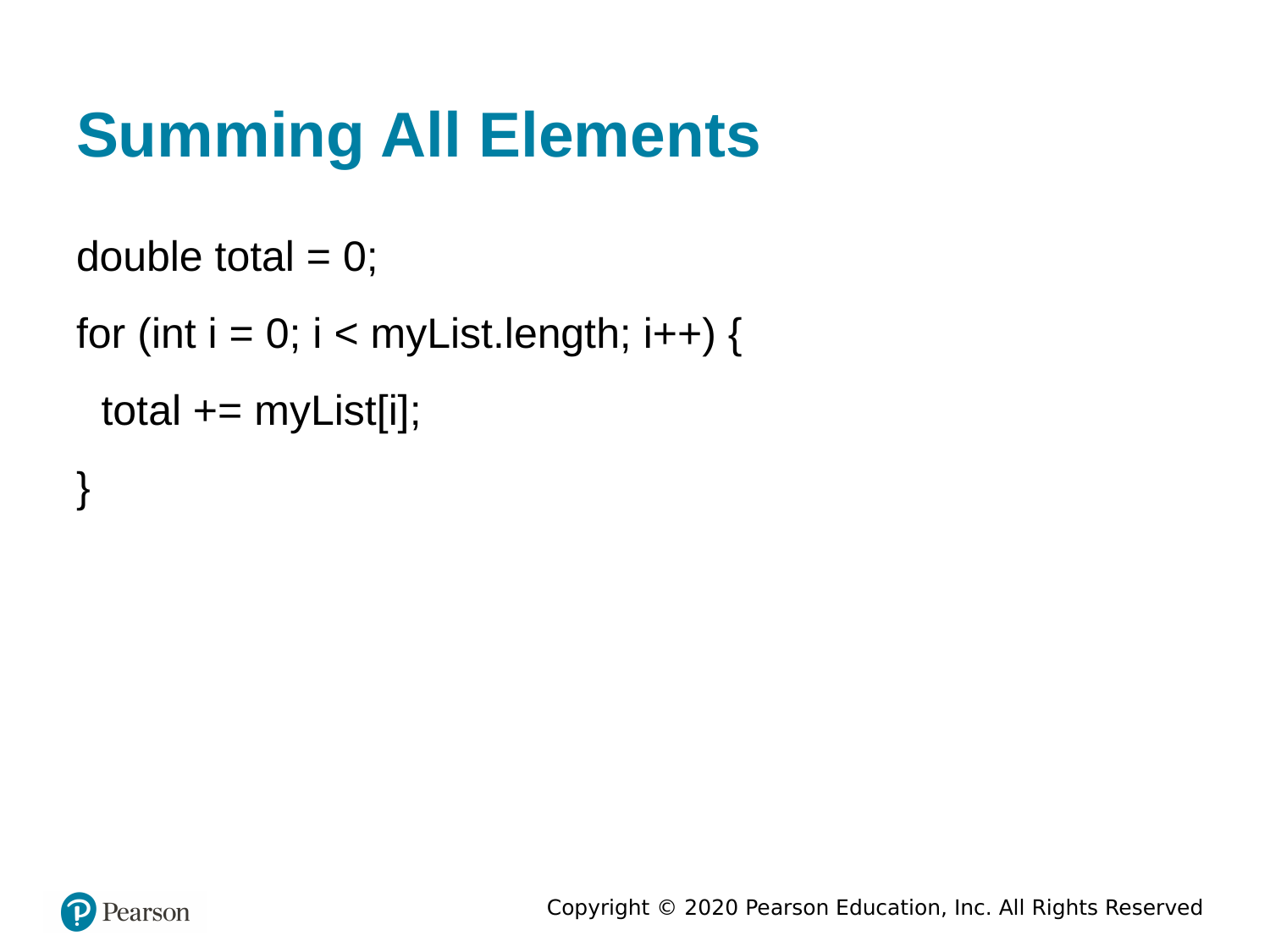

# Summing All Elements
double total = 0;
for (int i = 0; i < myList.length; i++) {
total += myList[i];
}